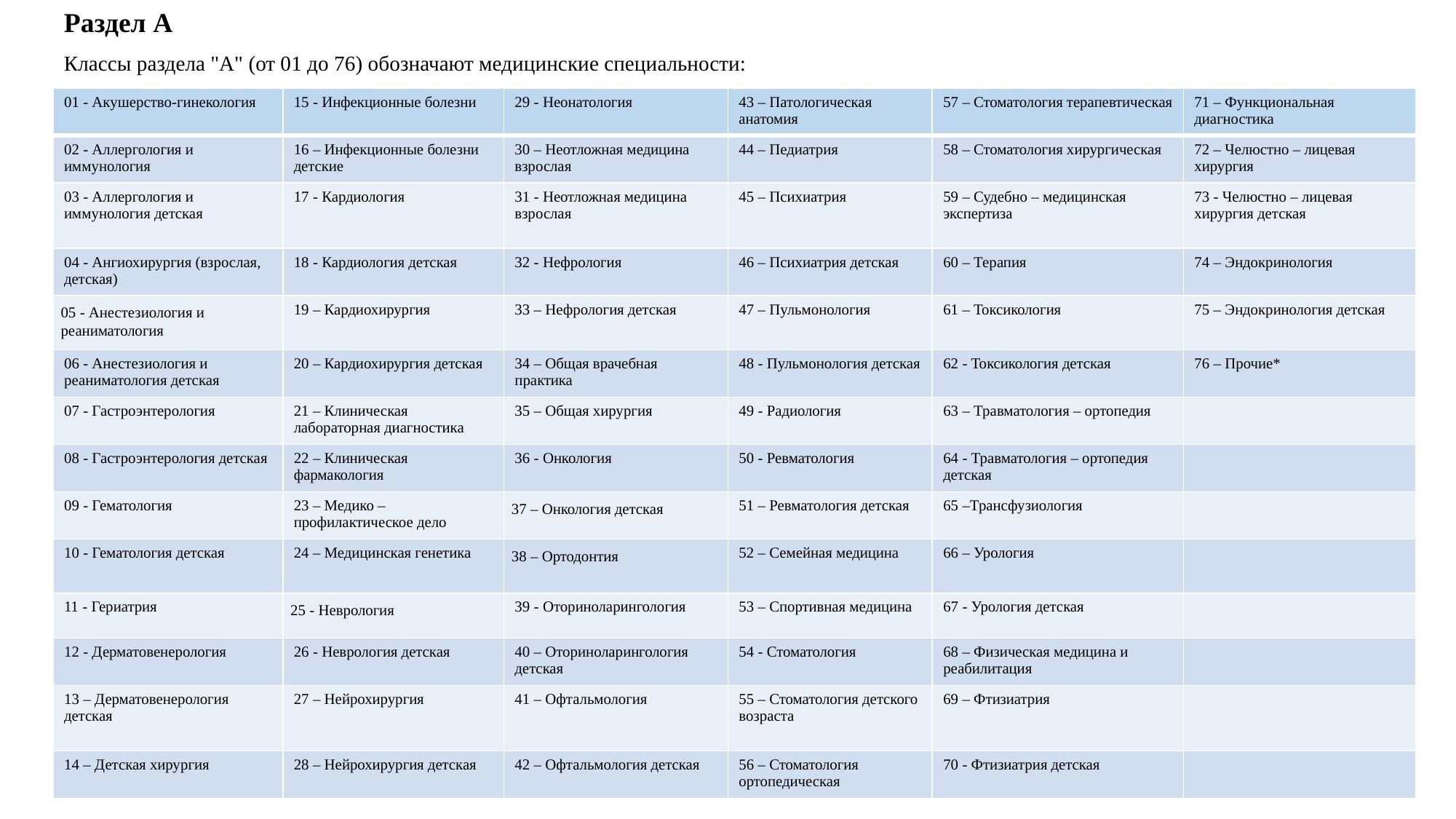

Раздел А
Классы раздела "А" (от 01 до 76) обозначают медицинские специальности:
| 01 - Акушерство-гинекология | 15 - Инфекционные болезни | 29 - Неонатология | 43 – Патологическая анатомия | 57 – Стоматология терапевтическая | 71 – Функциональная диагностика |
| --- | --- | --- | --- | --- | --- |
| 02 - Аллергология и иммунология | 16 – Инфекционные болезни детские | 30 – Неотложная медицина взрослая | 44 – Педиатрия | 58 – Стоматология хирургическая | 72 – Челюстно – лицевая хирургия |
| 03 - Аллергология и иммунология детская | 17 - Кардиология | 31 - Неотложная медицина взрослая | 45 – Психиатрия | 59 – Судебно – медицинская экспертиза | 73 - Челюстно – лицевая хирургия детская |
| 04 - Ангиохирургия (взрослая, детская) | 18 - Кардиология детская | 32 - Нефрология | 46 – Психиатрия детская | 60 – Терапия | 74 – Эндокринология |
| 05 - Анестезиология и реаниматология | 19 – Кардиохирургия | 33 – Нефрология детская | 47 – Пульмонология | 61 – Токсикология | 75 – Эндокринология детская |
| 06 - Анестезиология и реаниматология детская | 20 – Кардиохирургия детская | 34 – Общая врачебная практика | 48 - Пульмонология детская | 62 - Токсикология детская | 76 – Прочие\* |
| 07 - Гастроэнтерология | 21 – Клиническая лабораторная диагностика | 35 – Общая хирургия | 49 - Радиология | 63 – Травматология – ортопедия |  |
| 08 - Гастроэнтерология детская | 22 – Клиническая фармакология | 36 - Онкология | 50 - Ревматология | 64 - Травматология – ортопедия детская |  |
| 09 - Гематология | 23 – Медико – профилактическое дело | 37 – Онкология детская | 51 – Ревматология детская | 65 –Трансфузиология |  |
| 10 - Гематология детская | 24 – Медицинская генетика | 38 – Ортодонтия | 52 – Семейная медицина | 66 – Урология |  |
| 11 - Гериатрия | 25 - Неврология | 39 - Оториноларингология | 53 – Спортивная медицина | 67 - Урология детская |  |
| 12 - Дерматовенерология | 26 - Неврология детская | 40 – Оториноларингология детская | 54 - Стоматология | 68 – Физическая медицина и реабилитация |  |
| 13 – Дерматовенерология детская | 27 – Нейрохирургия | 41 – Офтальмология | 55 – Стоматология детского возраста | 69 – Фтизиатрия |  |
| 14 – Детская хирургия | 28 – Нейрохирургия детская | 42 – Офтальмология детская | 56 – Стоматология ортопедическая | 70 - Фтизиатрия детская |  |